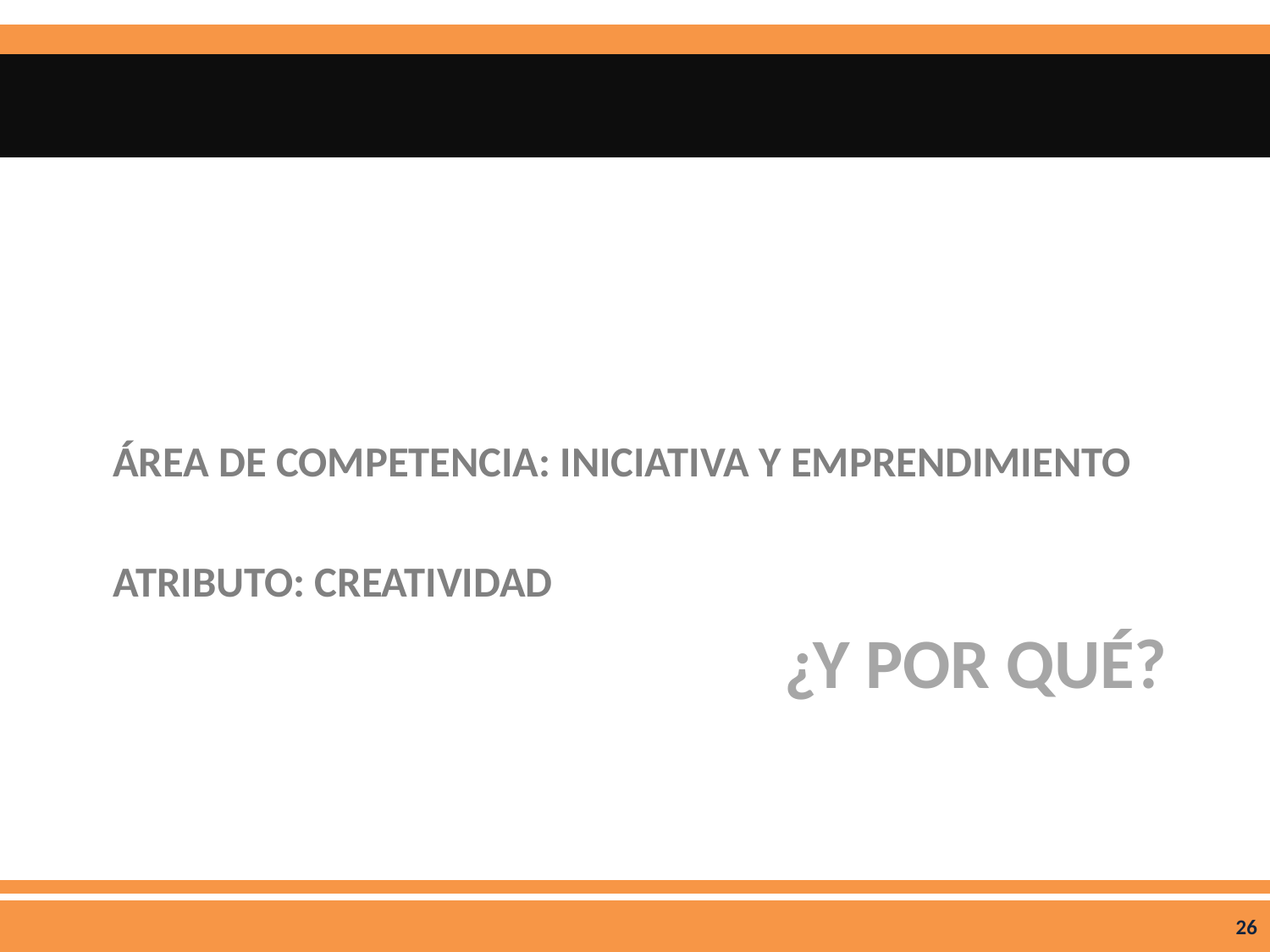

ÁREA DE COMPETENCIA: INICIATIVA Y EMPRENDIMIENTO

ATRIBUTO: CREATIVIDAD
# ¿Y POR QUÉ?
26